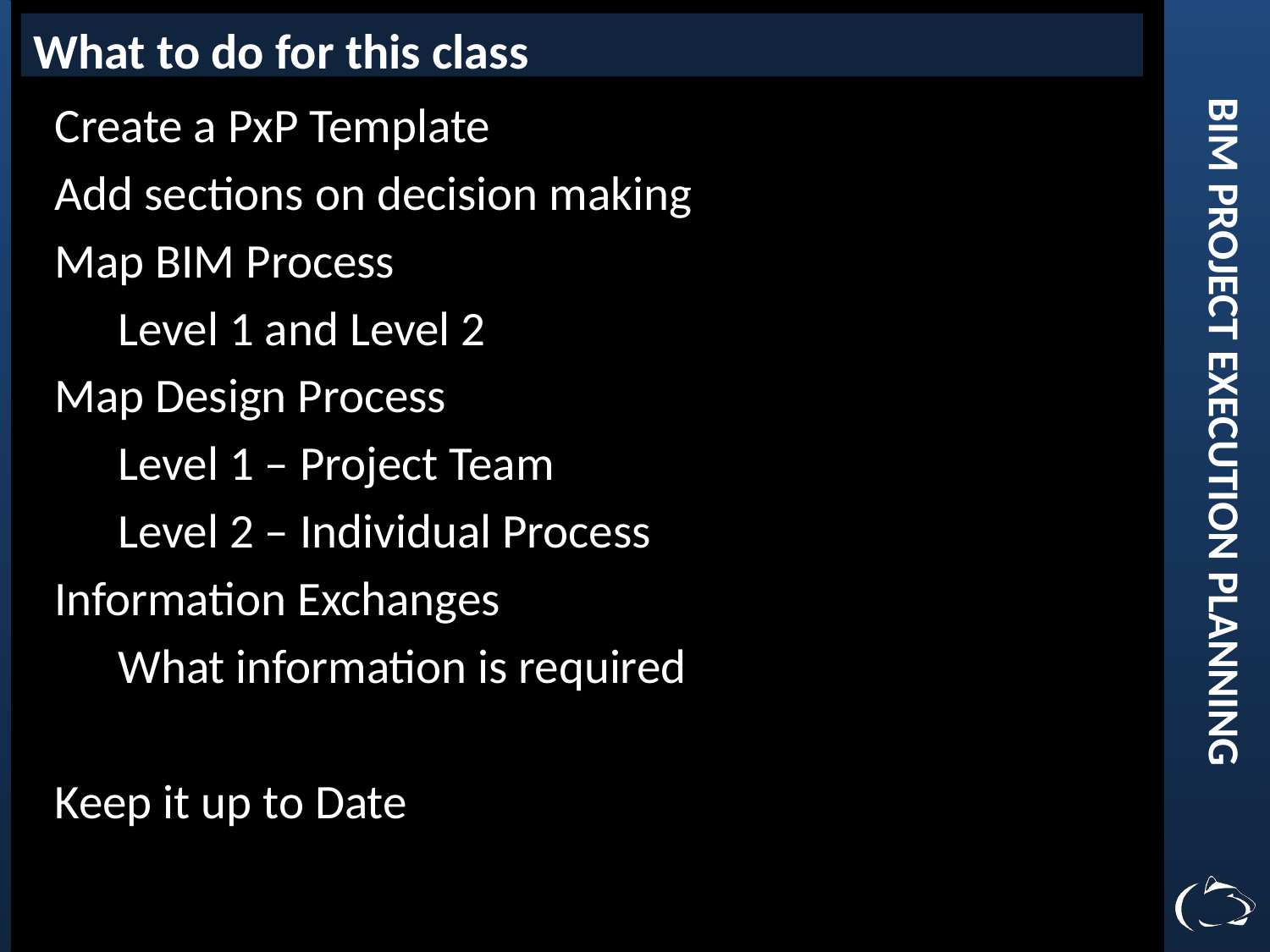

What to do for this class

Create a PxP Template
Add sections on decision making
Map BIM Process
	Level 1 and Level 2
Map Design Process
	Level 1 – Project Team
	Level 2 – Individual Process
Information Exchanges
	What information is required

Keep it up to Date